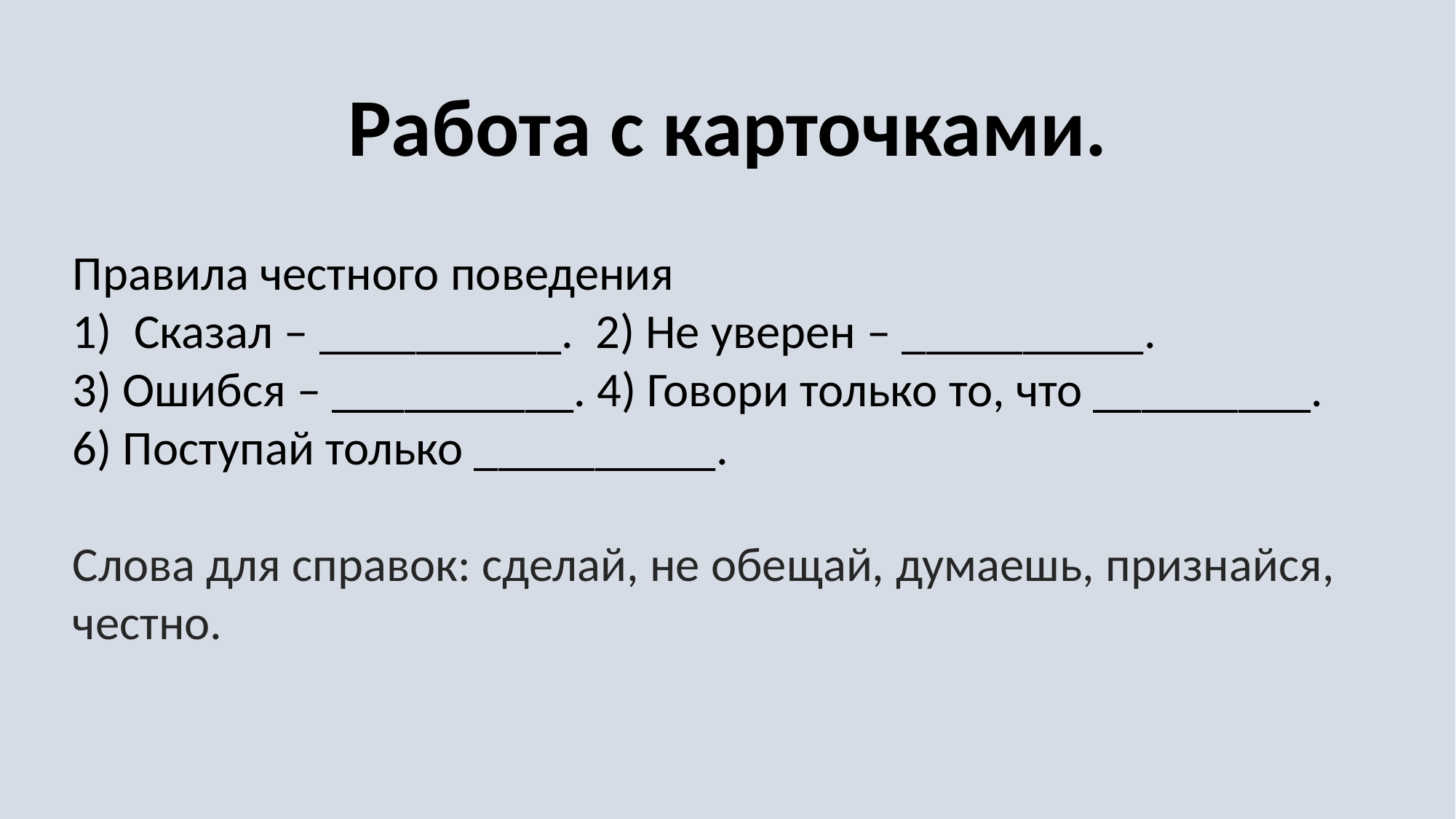

Работа с карточками.
Правила честного поведения
Сказал – __________.  2) Не уверен – __________.
3) Ошибся – __________. 4) Говори только то, что _________.
6) Поступай только __________.

Слова для справок: сделай, не обещай, думаешь, признайся, честно.